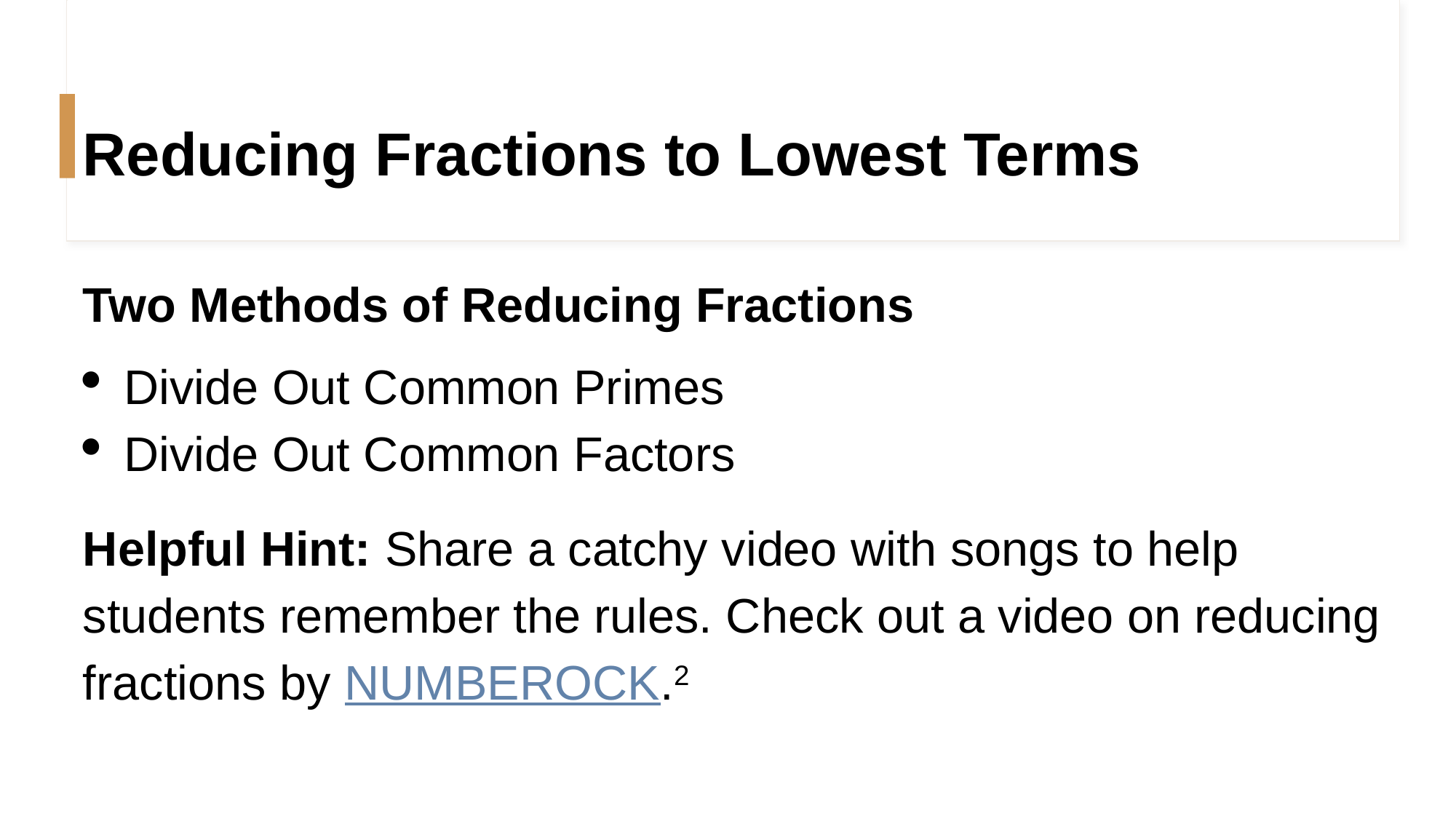

# Reducing Fractions to Lowest Terms
Two Methods of Reducing Fractions
Divide Out Common Primes
Divide Out Common Factors
Helpful Hint: Share a catchy video with songs to help students remember the rules. Check out a video on reducing fractions by NUMBEROCK.2